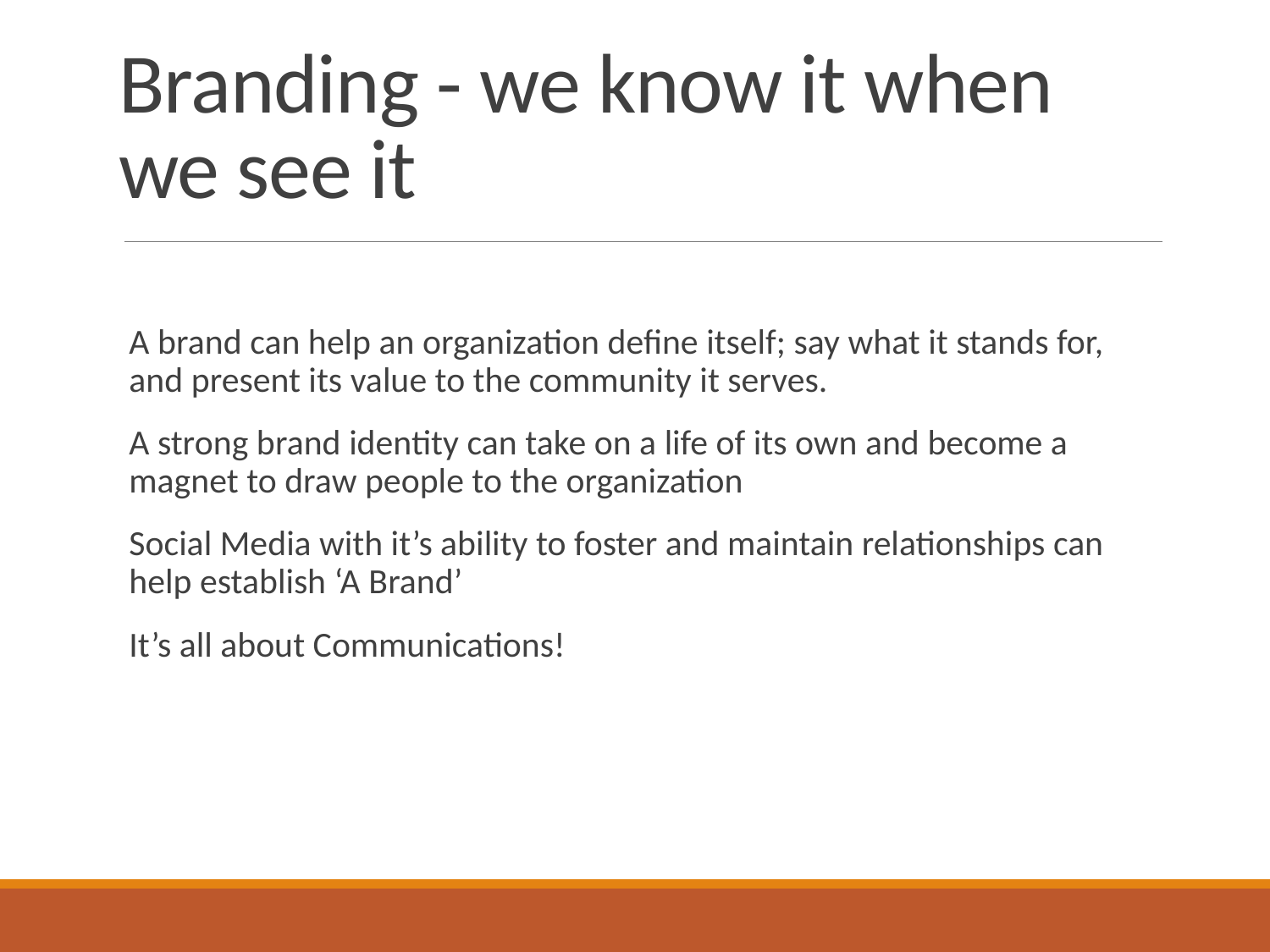

# Branding - we know it when we see it
A brand can help an organization define itself; say what it stands for, and present its value to the community it serves.
A strong brand identity can take on a life of its own and become a magnet to draw people to the organization
Social Media with it’s ability to foster and maintain relationships can help establish ‘A Brand’
It’s all about Communications!